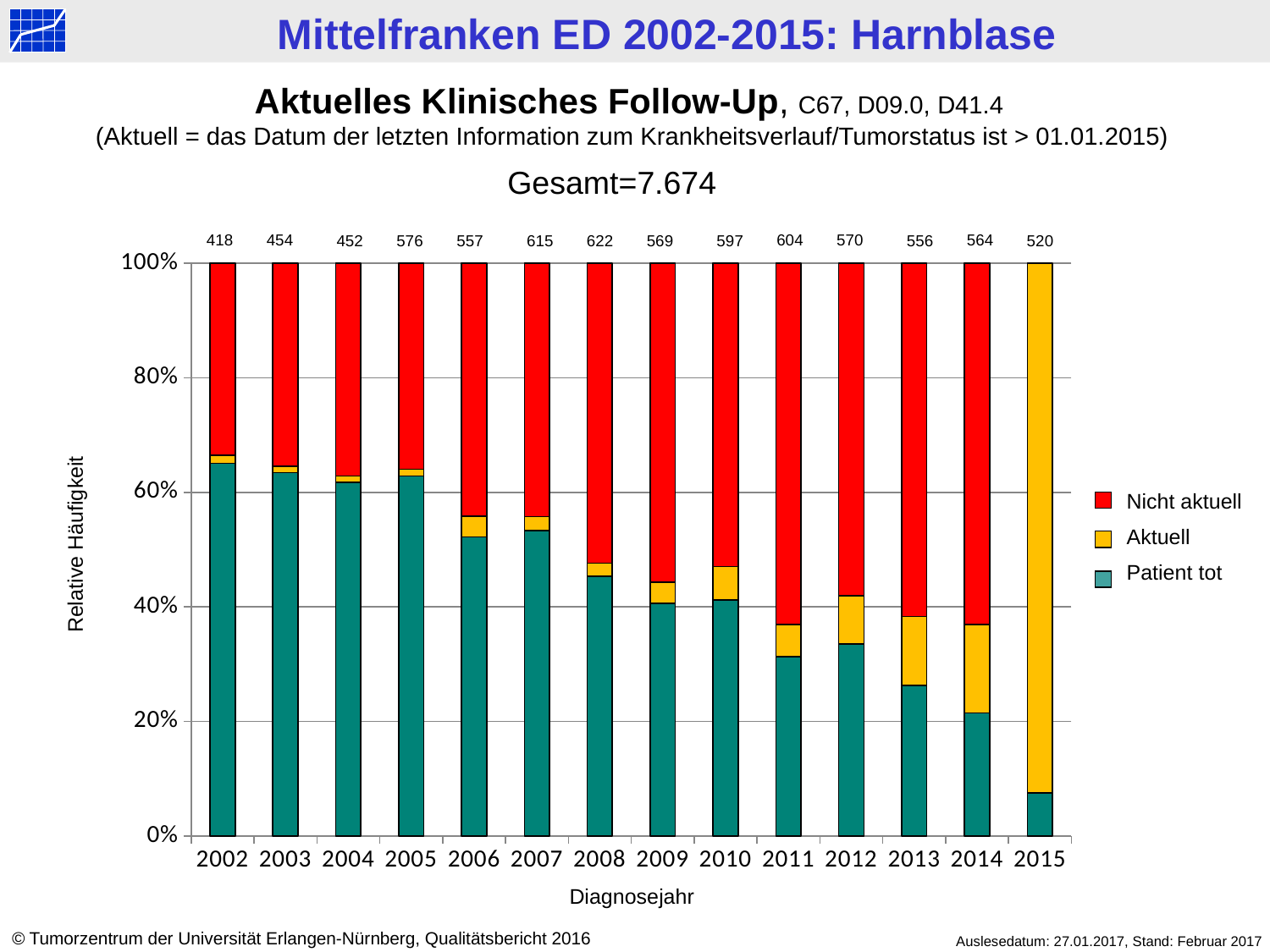

Aktuelles Klinisches Follow-Up, C67, D09.0, D41.4
(Aktuell = das Datum der letzten Information zum Krankheitsverlauf/Tumorstatus ist > 01.01.2015)
Gesamt=7.674
604
570
418
454
564
452
576
557
615
569
622
597
556
520

### Chart

| Category | tot | > 2015 | < 2015 |
|---|---|---|---|
| 2002 | 272.0 | 6.0 | 140.0 |
| 2003 | 288.0 | 5.0 | 161.0 |
| 2004 | 279.0 | 5.0 | 168.0 |
| 2005 | 362.0 | 7.0 | 207.0 |
| 2006 | 291.0 | 20.0 | 246.0 |
| 2007 | 328.0 | 15.0 | 272.0 |
| 2008 | 282.0 | 14.0 | 326.0 |
| 2009 | 231.0 | 21.0 | 317.0 |
| 2010 | 246.0 | 35.0 | 316.0 |
| 2011 | 189.0 | 34.0 | 381.0 |
| 2012 | 191.0 | 48.0 | 331.0 |
| 2013 | 146.0 | 67.0 | 343.0 |
| 2014 | 121.0 | 87.0 | 356.0 |
| 2015 | 39.0 | 481.0 | None |
Nicht aktuell
Aktuell
Patient tot

Relative Häufigkeit

Diagnosejahr